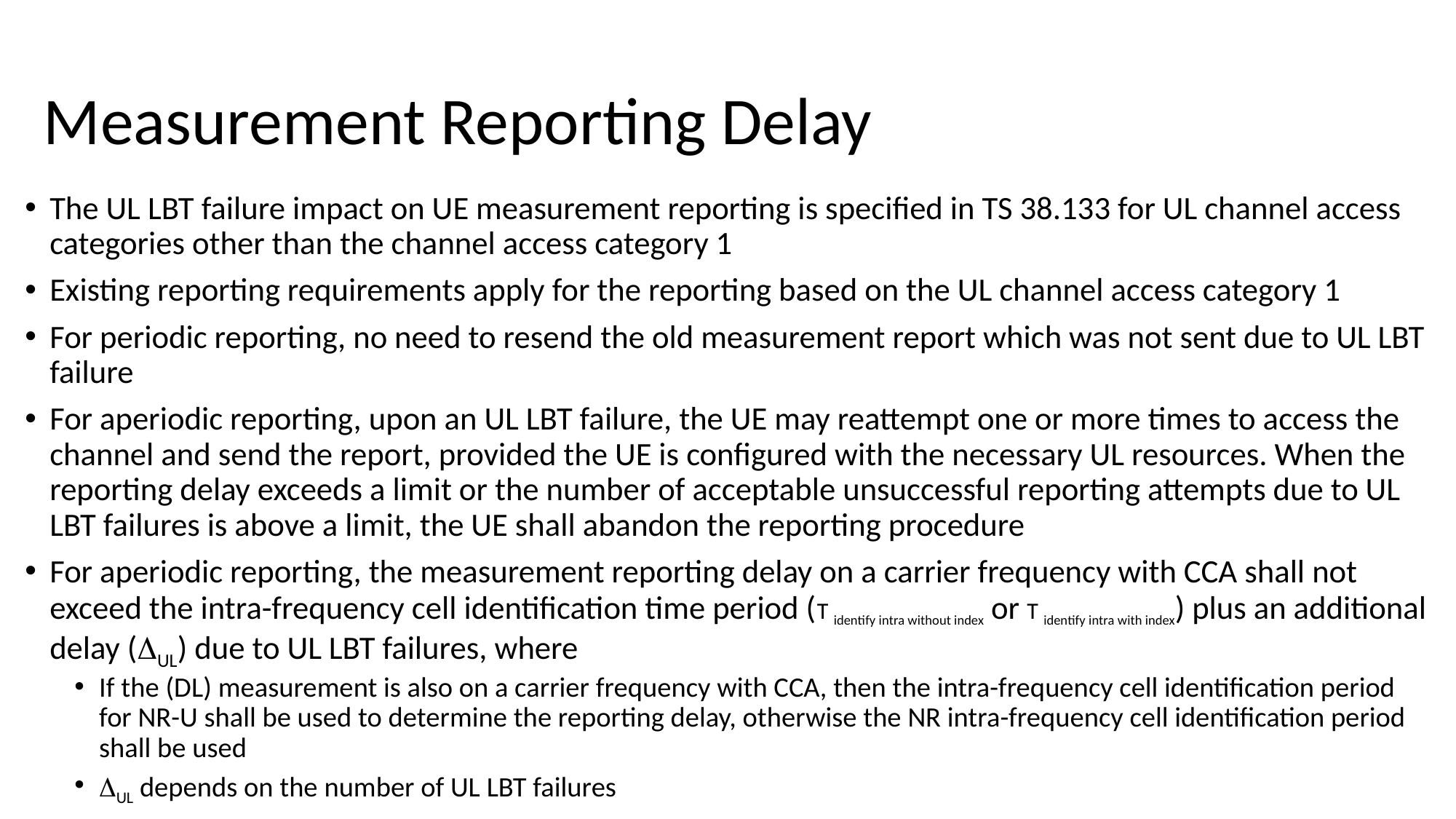

# Measurement Reporting Delay
The UL LBT failure impact on UE measurement reporting is specified in TS 38.133 for UL channel access categories other than the channel access category 1
Existing reporting requirements apply for the reporting based on the UL channel access category 1
For periodic reporting, no need to resend the old measurement report which was not sent due to UL LBT failure
For aperiodic reporting, upon an UL LBT failure, the UE may reattempt one or more times to access the channel and send the report, provided the UE is configured with the necessary UL resources. When the reporting delay exceeds a limit or the number of acceptable unsuccessful reporting attempts due to UL LBT failures is above a limit, the UE shall abandon the reporting procedure
For aperiodic reporting, the measurement reporting delay on a carrier frequency with CCA shall not exceed the intra-frequency cell identification time period (T identify intra without index or T identify intra with index) plus an additional delay (ΔUL) due to UL LBT failures, where
If the (DL) measurement is also on a carrier frequency with CCA, then the intra-frequency cell identification period for NR-U shall be used to determine the reporting delay, otherwise the NR intra-frequency cell identification period shall be used
ΔUL depends on the number of UL LBT failures